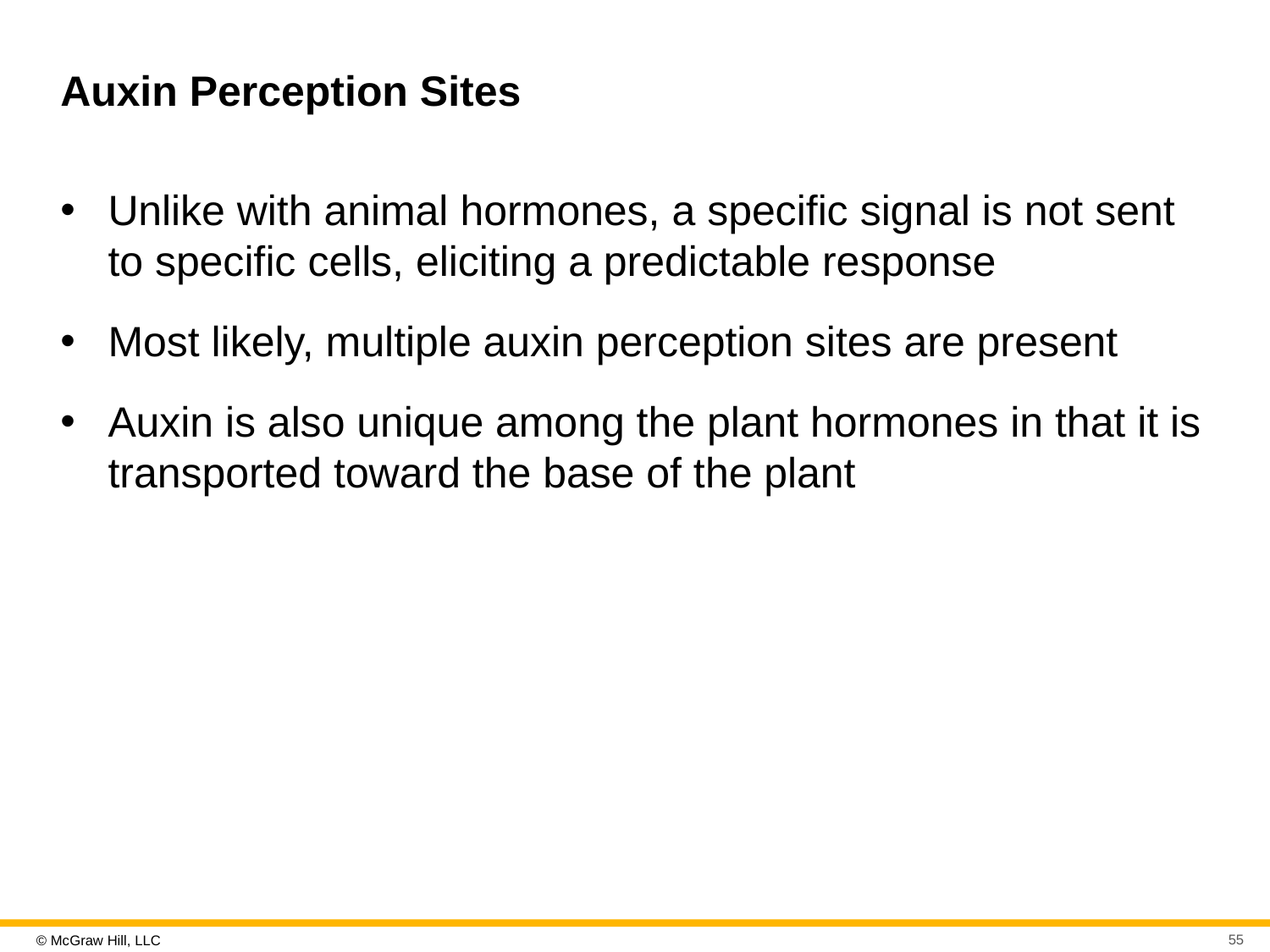

# Auxin Perception Sites
Unlike with animal hormones, a specific signal is not sent to specific cells, eliciting a predictable response
Most likely, multiple auxin perception sites are present
Auxin is also unique among the plant hormones in that it is transported toward the base of the plant
55